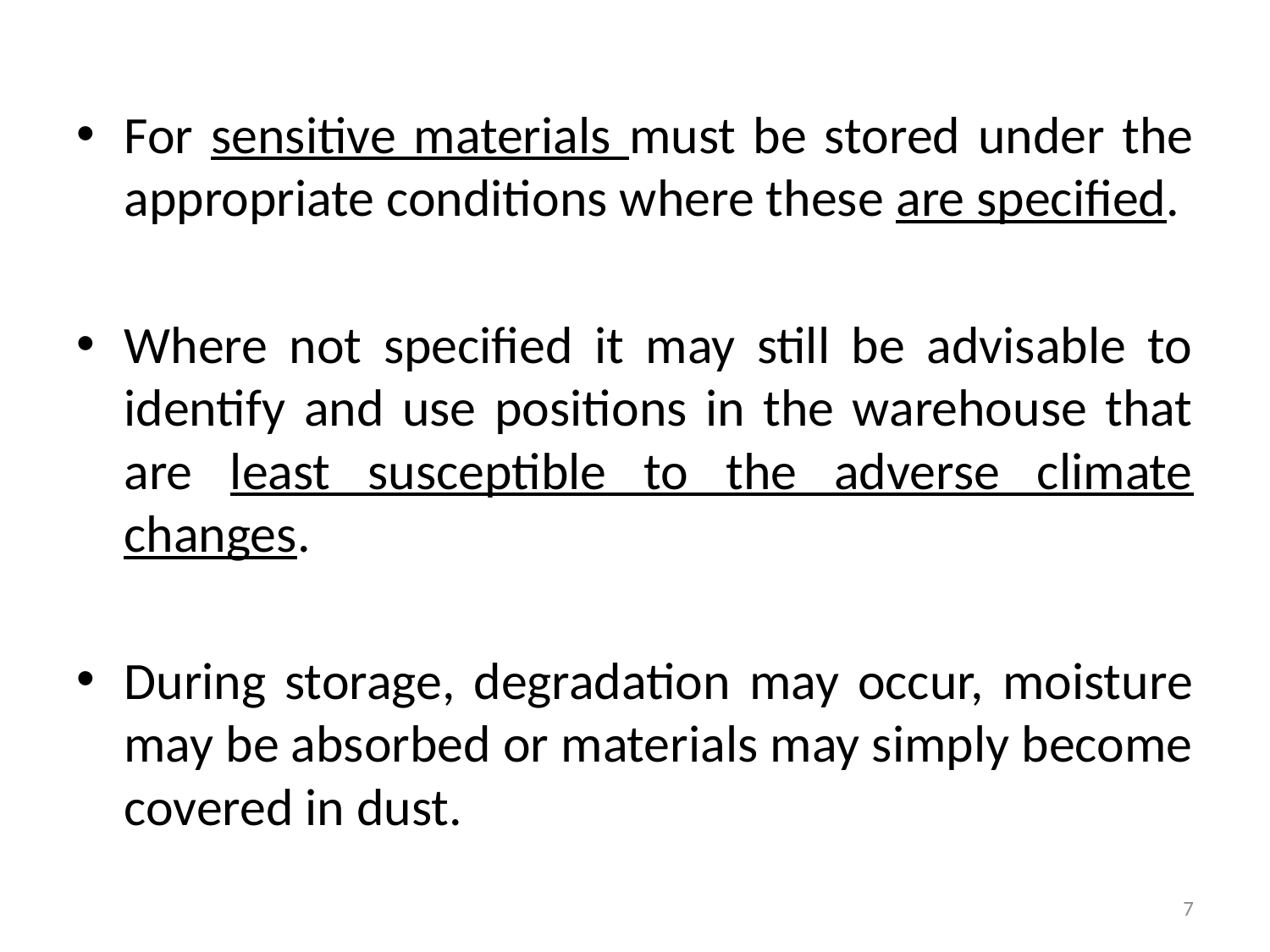

For sensitive materials must be stored under the appropriate conditions where these are specified.

Where not specified it may still be advisable to identify and use positions in the warehouse that are least susceptible to the adverse climate changes.

During storage, degradation may occur, moisture may be absorbed or materials may simply become covered in dust.

7